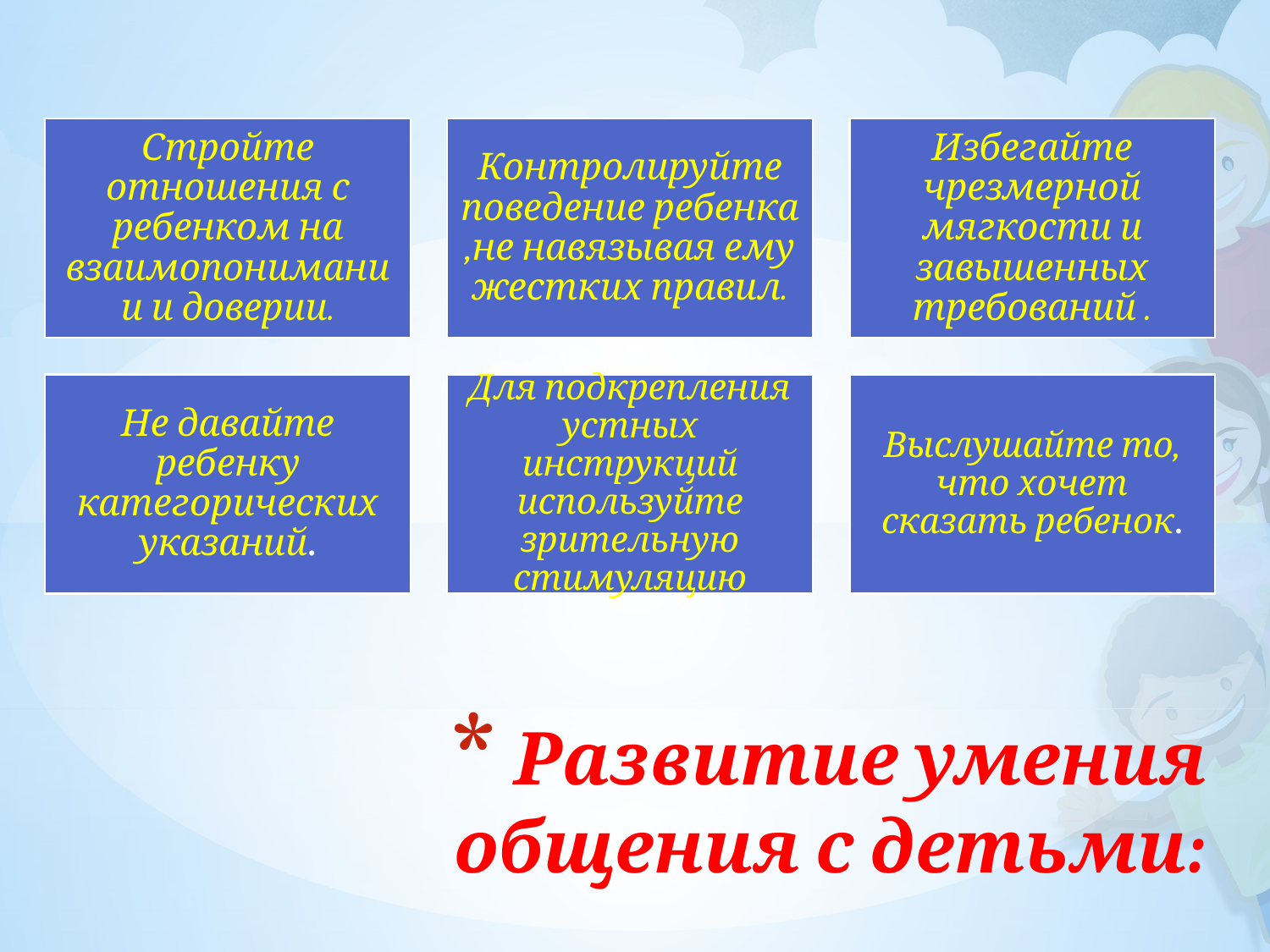

Стройте отношения с ребенком на взаимопонимании и доверии.
Контролируйте поведение ребенка ,не навязывая ему жестких правил.
Избегайте чрезмерной мягкости и завышенных требований .
Не давайте ребенку категорических указаний.
Для подкрепления устных инструкций используйте зрительную стимуляцию
Выслушайте то, что хочет сказать ребенок.
# Развитие умения общения с детьми: